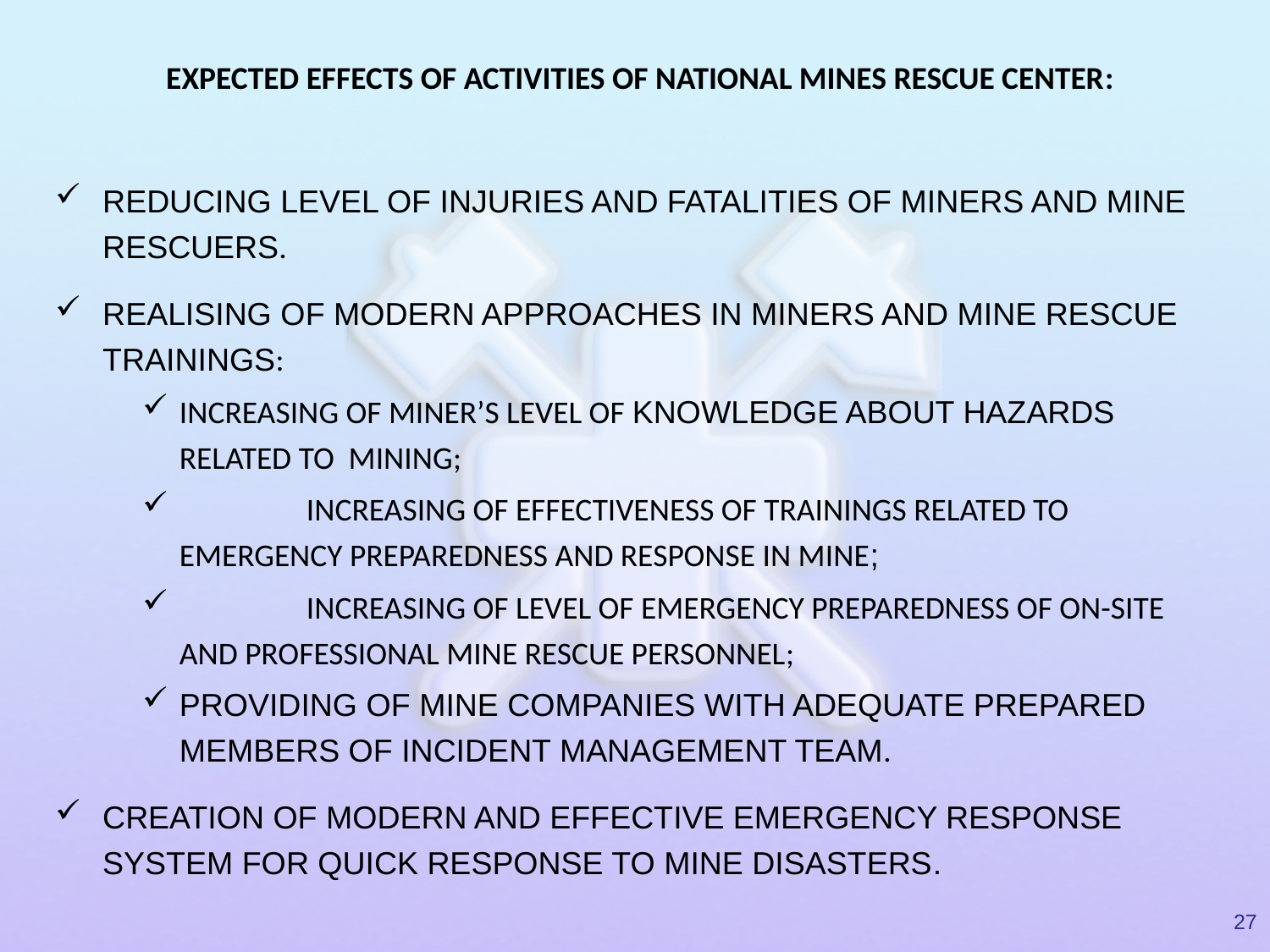

# EXPECTED EFFECTS OF ACTIVITIES OF NATIONAL MINES RESCUE CENTER:
REDUCING LEVEL OF INJURIES AND FATALITIES OF MINERS AND MINE RESCUERS.
REALISING OF MODERN APPROACHES IN MINERS AND MINE RESCUE TRAININGS:
INCREASING OF MINER’S LEVEL OF KNOWLEDGE ABOUT HAZARDS RELATED TO  MINING;
	INCREASING OF EFFECTIVENESS OF TRAININGS RELATED TO EMERGENCY PREPAREDNESS AND RESPONSE IN MINE;
	INCREASING OF LEVEL OF EMERGENCY PREPAREDNESS OF ON-SITE AND PROFESSIONAL MINE RESCUE PERSONNEL;
PROVIDING OF MINE COMPANIES WITH ADEQUATE PREPARED MEMBERS OF INCIDENT MANAGEMENT TEAM.
CREATION OF MODERN AND EFFECTIVE EMERGENCY RESPONSE SYSTEM FOR QUICK RESPONSE TO MINE DISASTERS.

27